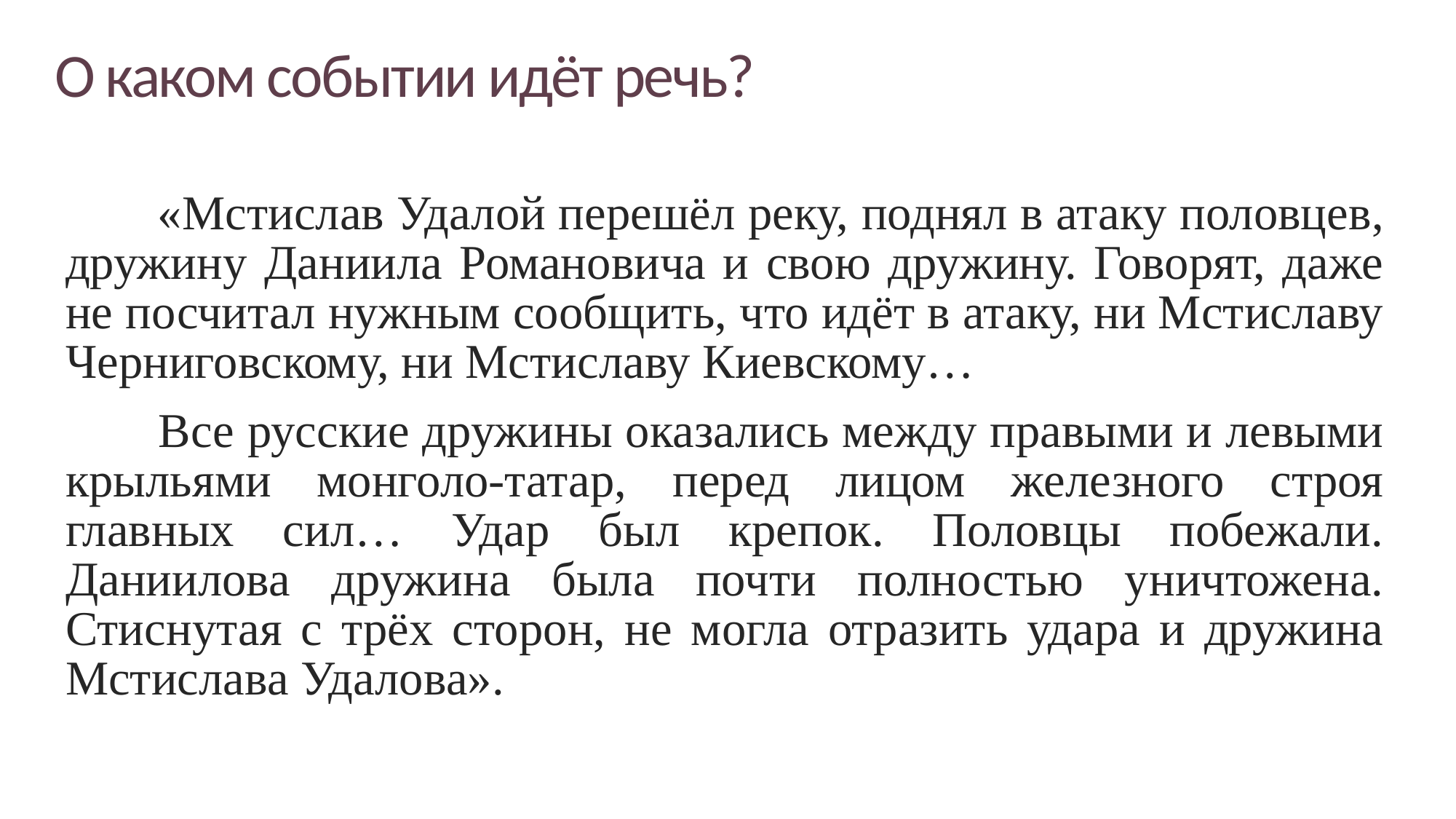

# О каком событии идёт речь?
       «Мстислав Удалой перешёл реку, поднял в атаку половцев, дружину Даниила Романовича и свою дружину. Говорят, даже не посчитал нужным сообщить, что идёт в атаку, ни Мстиславу Черниговскому, ни Мстиславу Киевскому…
       Все русские дружины оказались между правыми и левыми крыльями монголо-татар, перед лицом железного строя главных сил… Удар был крепок. Половцы побежали. Даниилова дружина была почти полностью уничтожена. Стиснутая с трёх сторон, не могла отразить удара и дружина Мстислава Удалова».